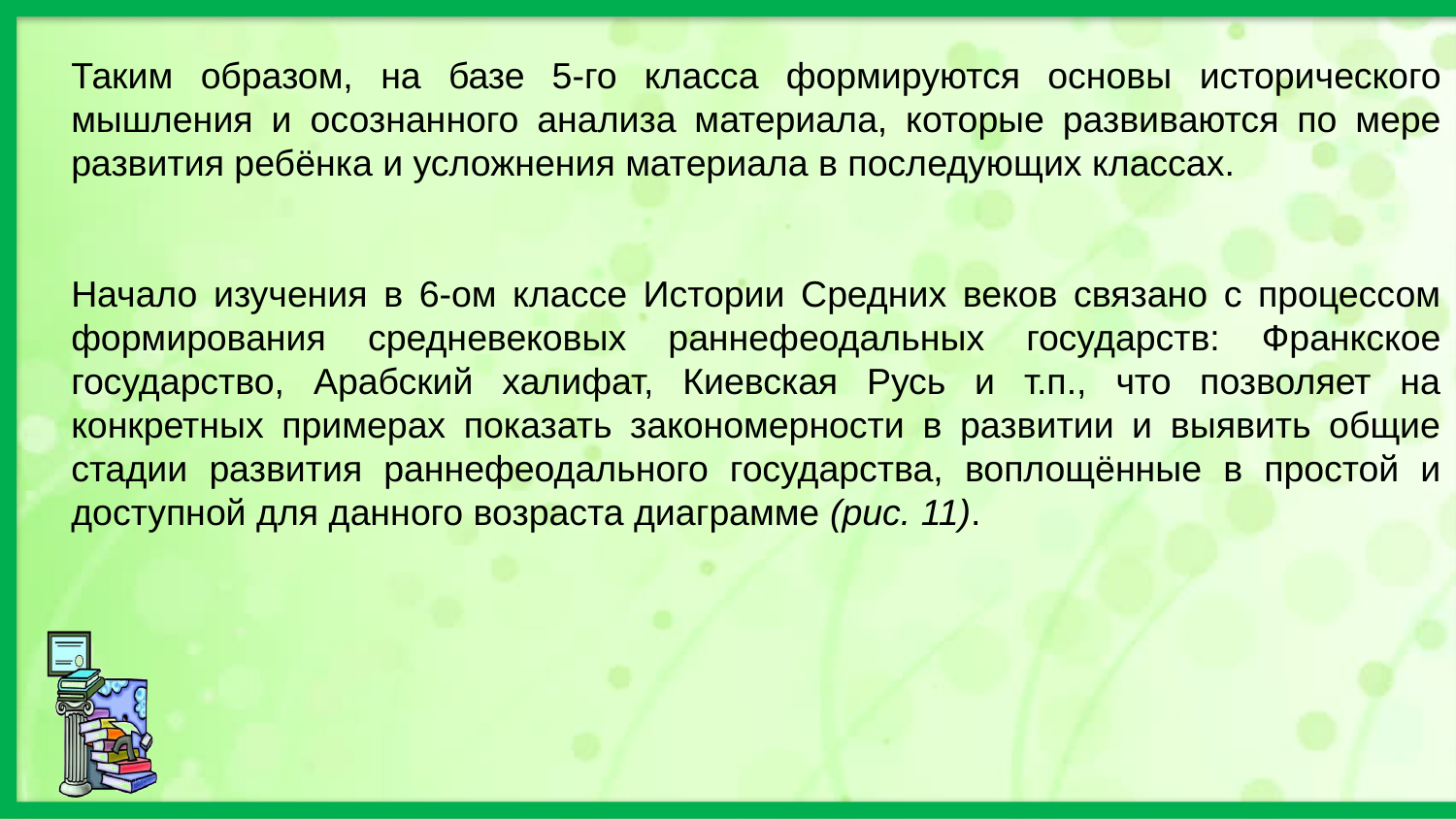

Таким образом, на базе 5-го класса формируются основы исторического мышления и осознанного анализа материала, которые развиваются по мере развития ребёнка и усложнения материала в последующих классах.

Начало изучения в 6-ом классе Истории Средних веков связано с процессом формирования средневековых раннефеодальных государств: Франкское государство, Арабский халифат, Киевская Русь и т.п., что позволяет на конкретных примерах показать закономерности в развитии и выявить общие стадии развития раннефеодального государства, воплощённые в простой и доступной для данного возраста диаграмме (рис. 11).